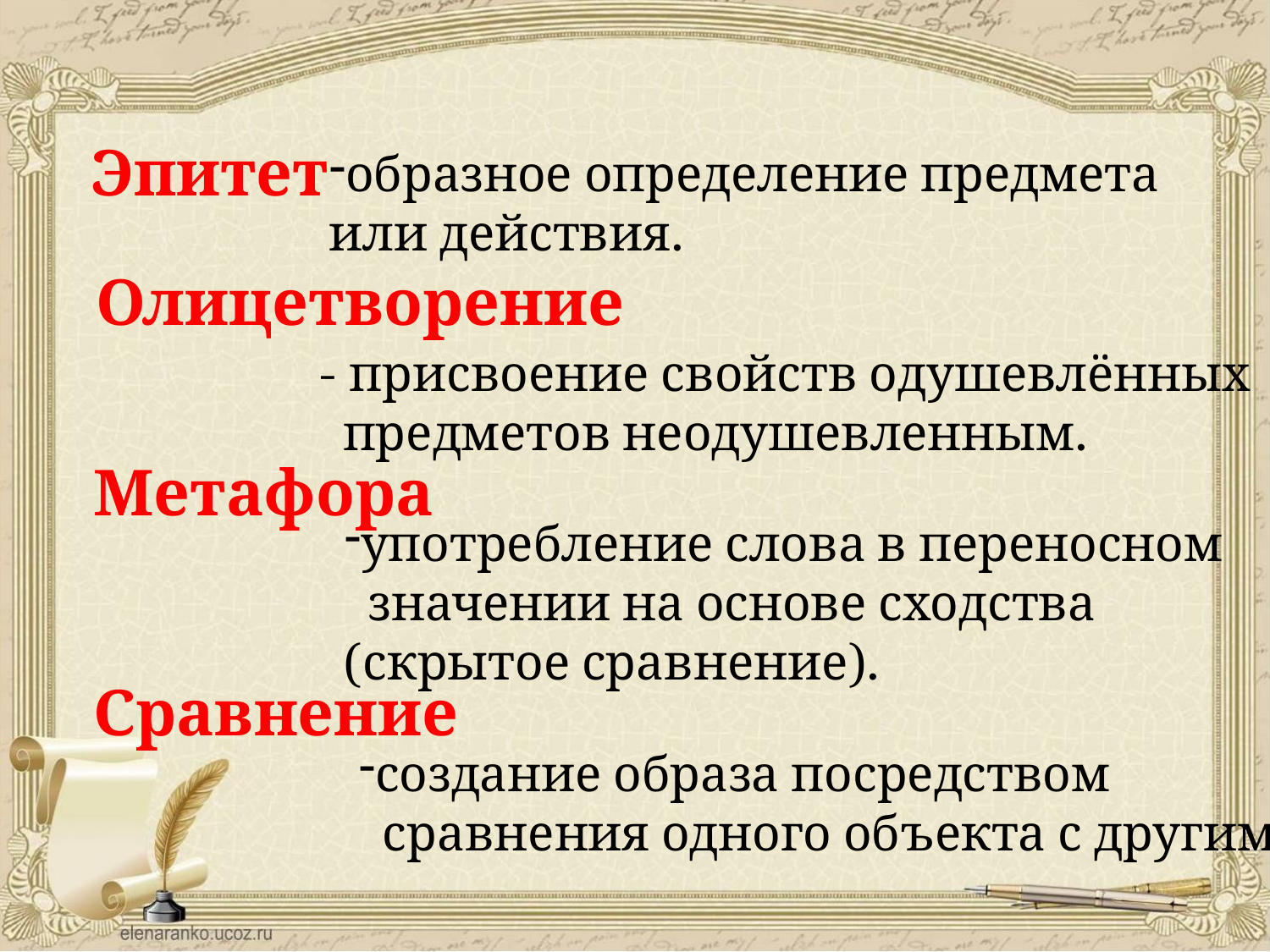

Эпитет
образное определение предмета
или действия.
Олицетворение
- присвоение свойств одушевлённых
  предметов неодушевленным.
Метафора
употребление слова в переносном
  значении на основе сходства
(скрытое сравнение).
Сравнение
создание образа посредством
  сравнения одного объекта с другим.